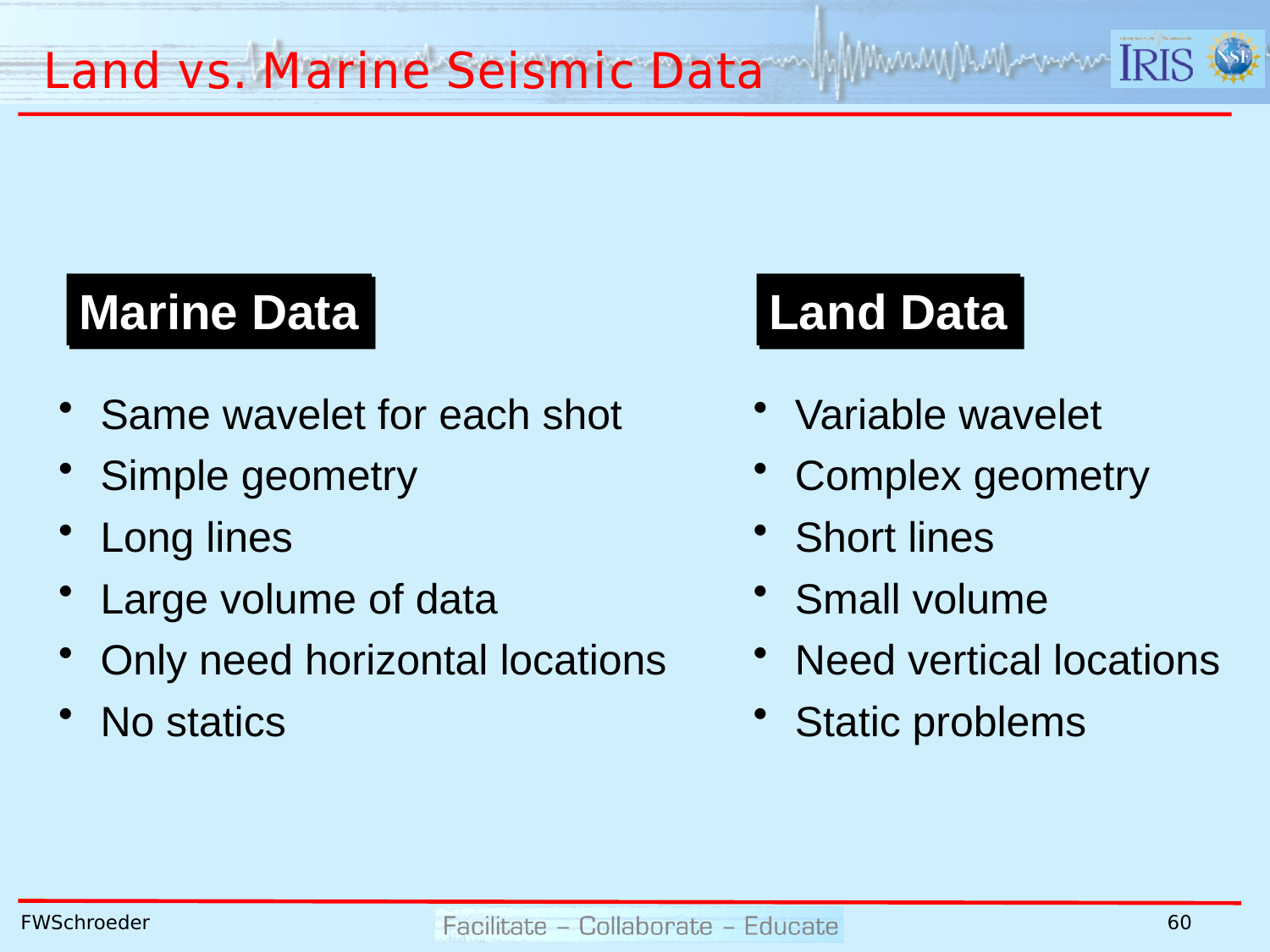

# Land vs. Marine Seismic Data
Marine Data
Land Data
 Same wavelet for each shot
 Simple geometry
 Long lines
 Large volume of data
 Only need horizontal locations
 No statics
 Variable wavelet
 Complex geometry
 Short lines
 Small volume
 Need vertical locations
 Static problems